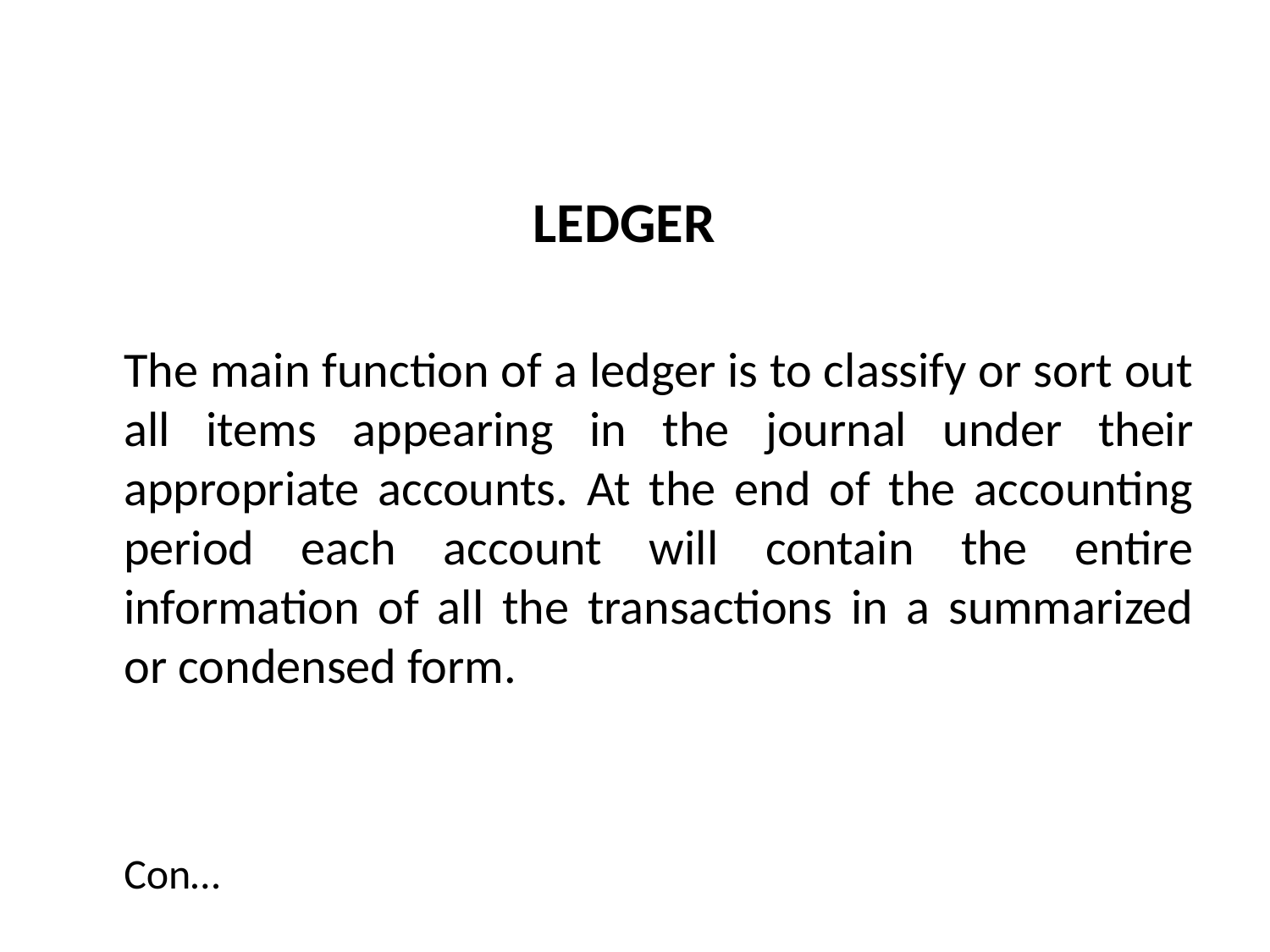

# LEDGER

    The main function of a ledger is to classify or sort out all items appearing in the journal under their appropriate accounts. At the end of the accounting period each account will contain the entire information of all the transactions in a summarized or condensed form.

								         Con…